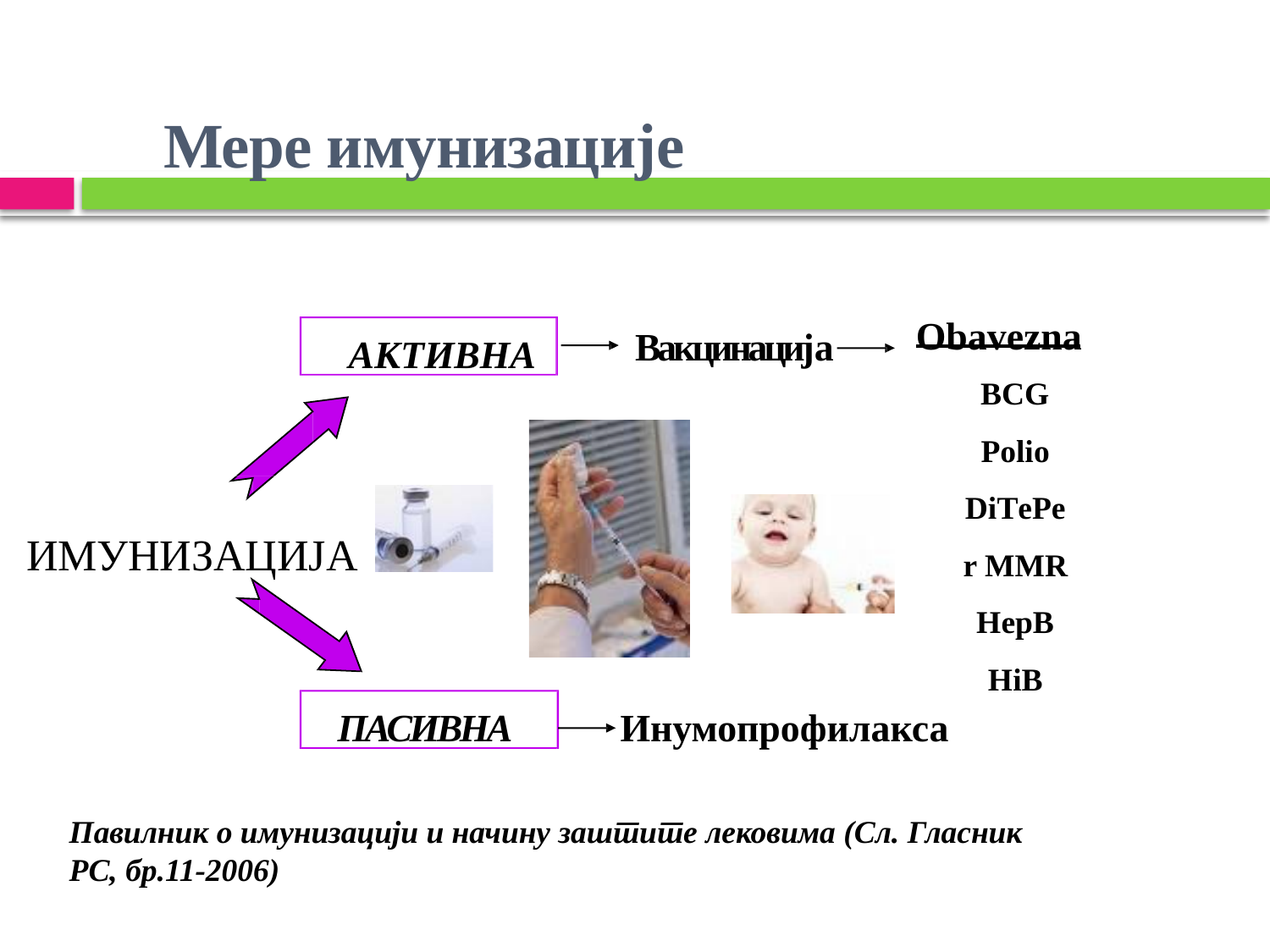

# Мере имунизације
Obavezna

Вакцинацијa
АКТИВНА

BCG
Polio DiTePer MMR
HepB HiB

ИМУНИЗАЦИЈА

ПАСИВНА
Инумопрофилакса

Павилник о имунизацији и начину заштите лековима (Сл. Гласник РС, бр.11-2006)